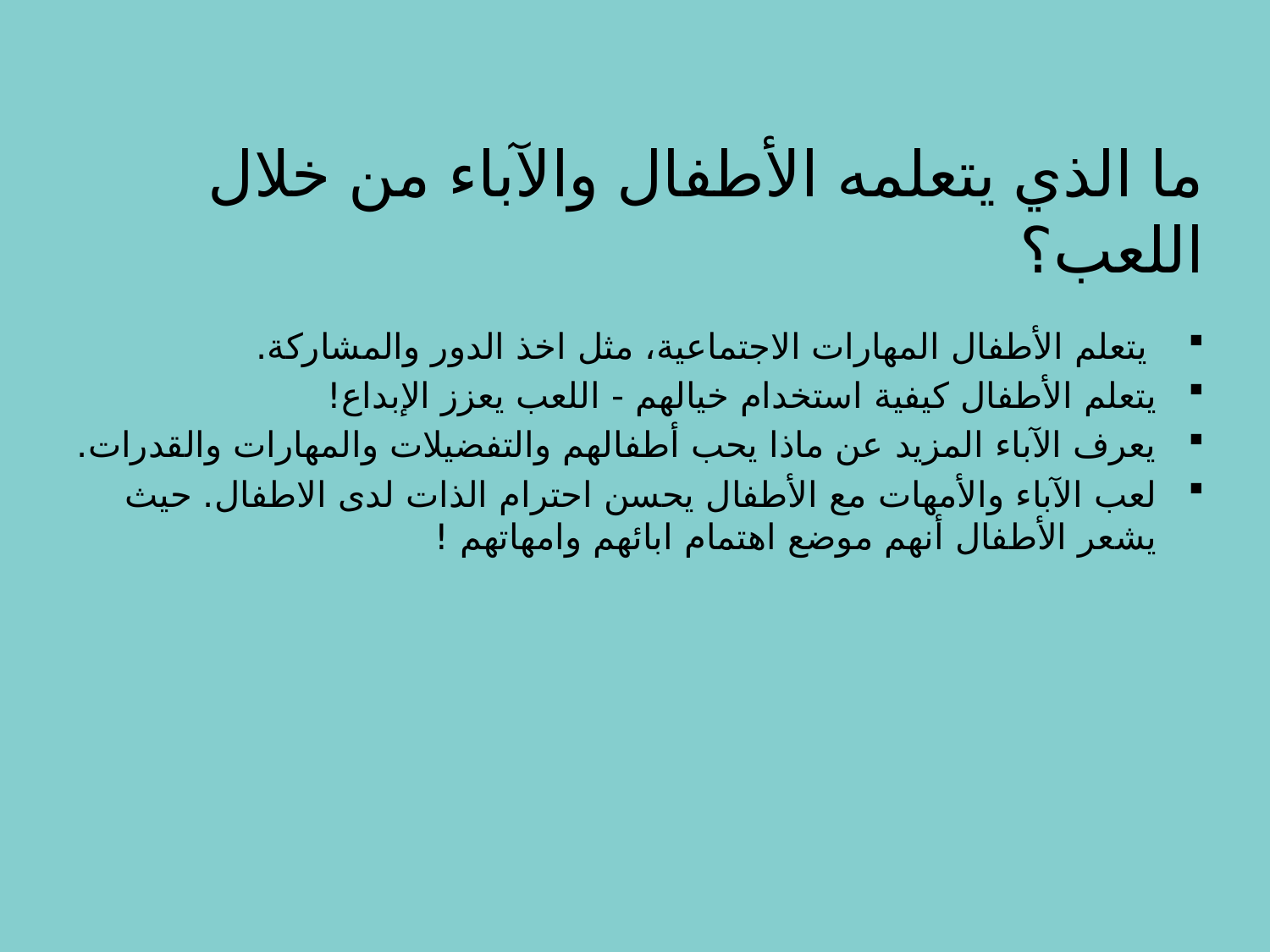

# ما الذي يتعلمه الأطفال والآباء من خلال اللعب؟
 يتعلم الأطفال المهارات الاجتماعية، مثل اخذ الدور والمشاركة.
يتعلم الأطفال كيفية استخدام خيالهم - اللعب يعزز الإبداع!
يعرف الآباء المزيد عن ماذا يحب أطفالهم والتفضيلات والمهارات والقدرات.
لعب الآباء والأمهات مع الأطفال يحسن احترام الذات لدى الاطفال. حيث يشعر الأطفال أنهم موضع اهتمام ابائهم وامهاتهم !